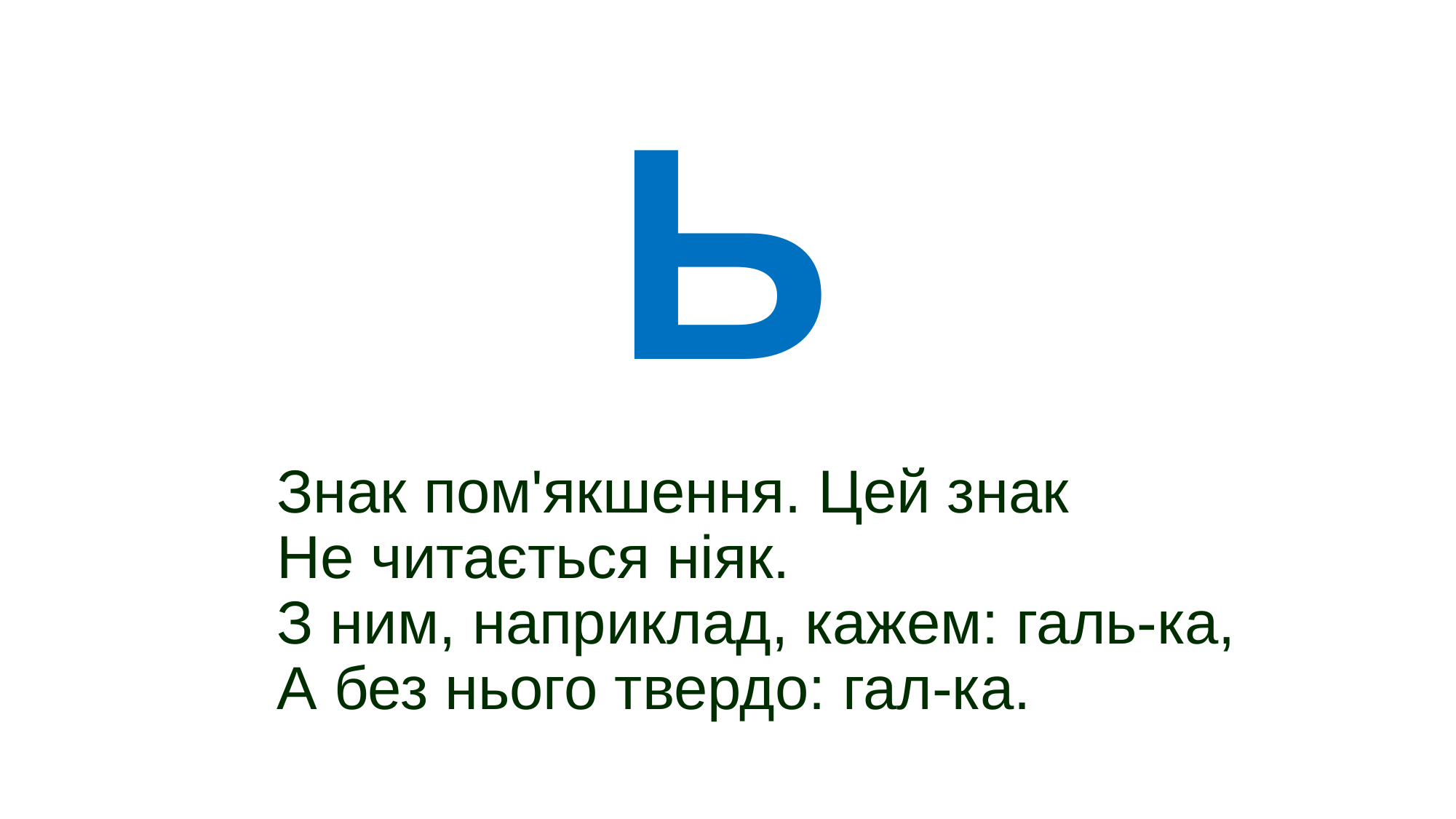

# Ь

Знак пом'якшення. Цей знак
Не читається ніяк.
З ним, наприклад, кажем: галь-ка,
А без нього твердо: гал-ка.